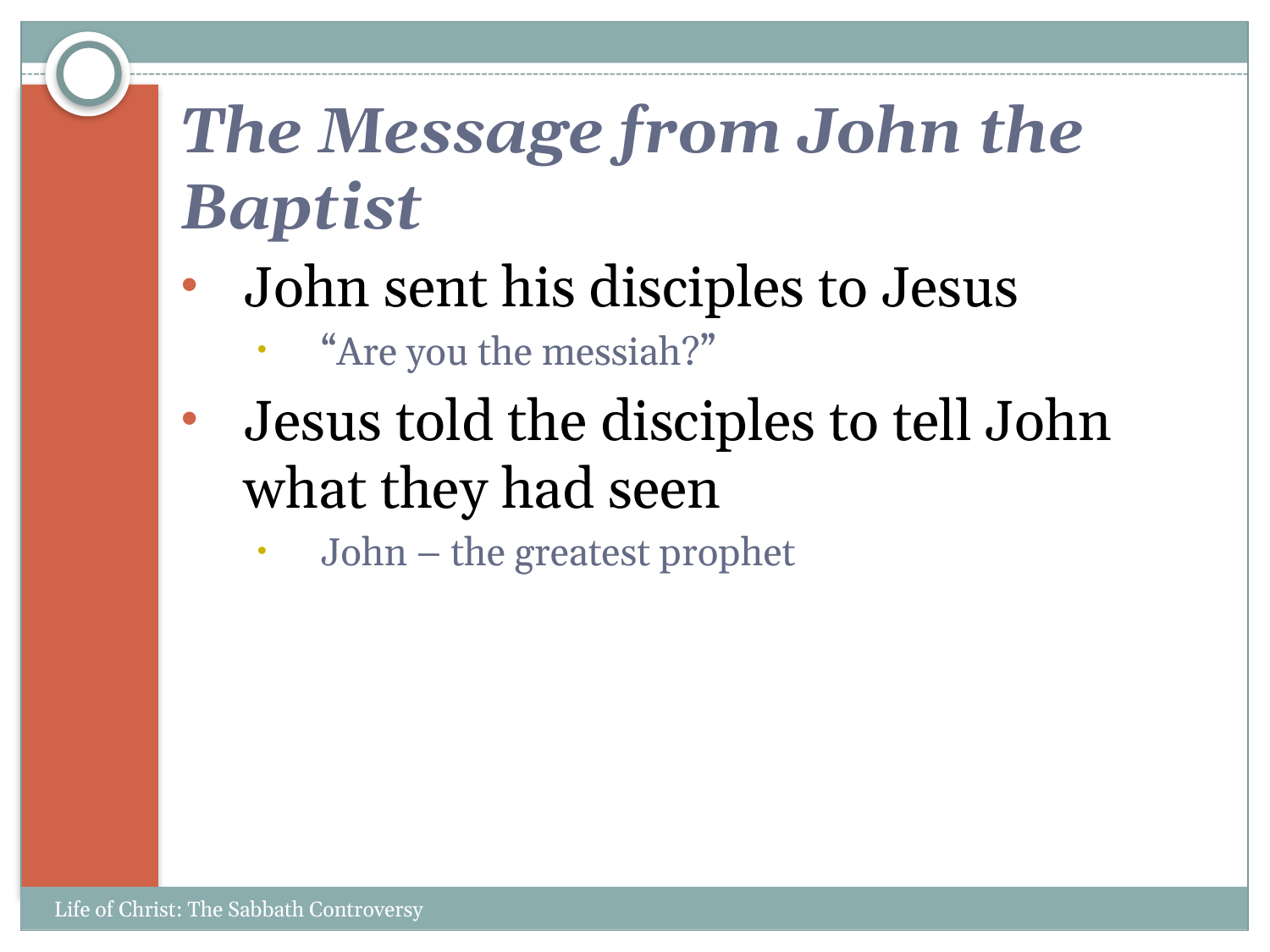

# The Message from John the Baptist
John sent his disciples to Jesus
“Are you the messiah?”
Jesus told the disciples to tell John what they had seen
John – the greatest prophet
Life of Christ: The Sabbath Controversy